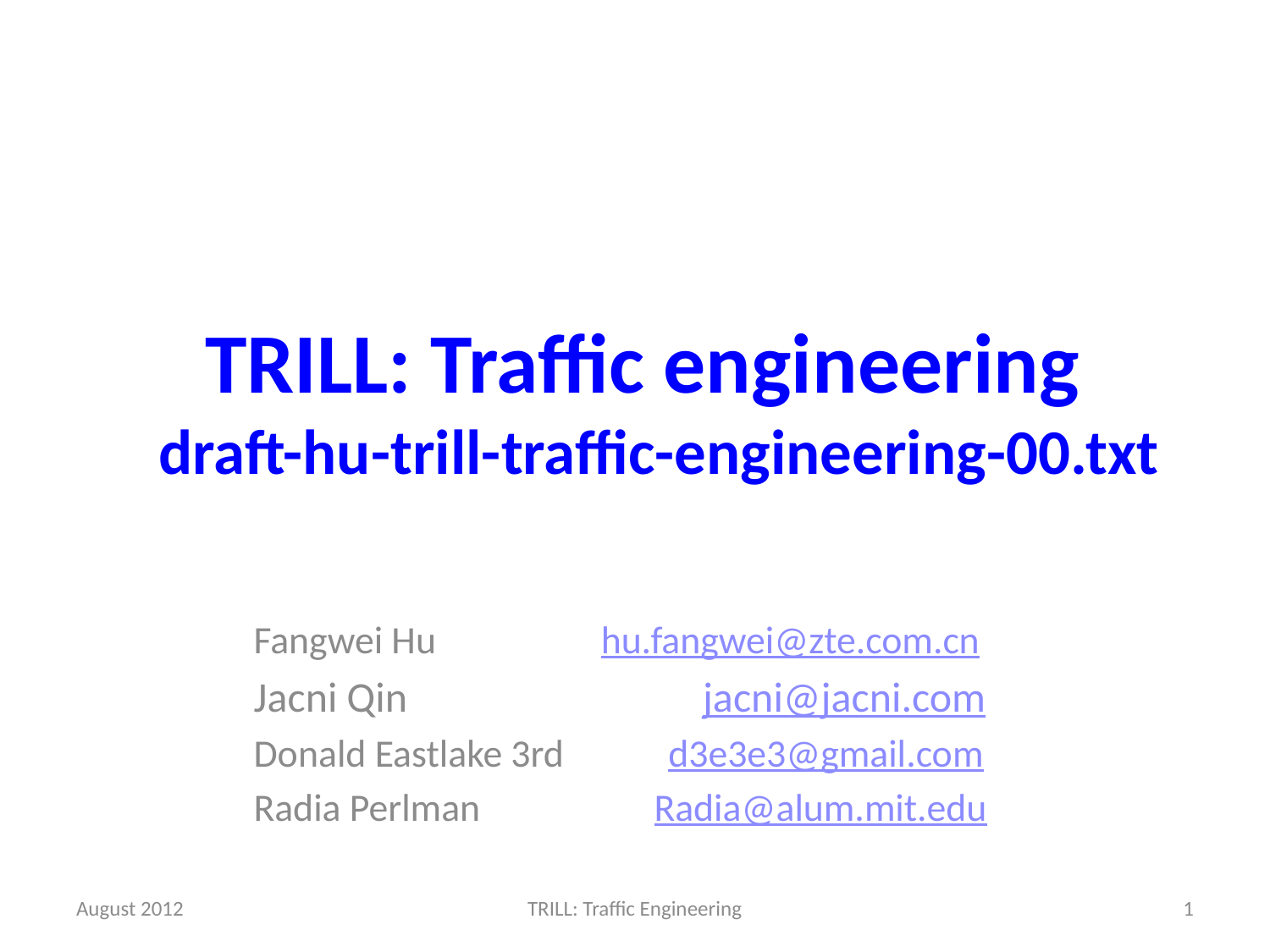

# TRILL: Traffic engineering draft-hu-trill-traffic-engineering-00.txt
Fangwei Hu                   hu.fangwei@zte.com.cn
Jacni Qin                               jacni@jacni.com
Donald Eastlake 3rd            d3e3e3@gmail.com
Radia Perlman                    Radia@alum.mit.edu
August 2012
TRILL: Traffic Engineering
1